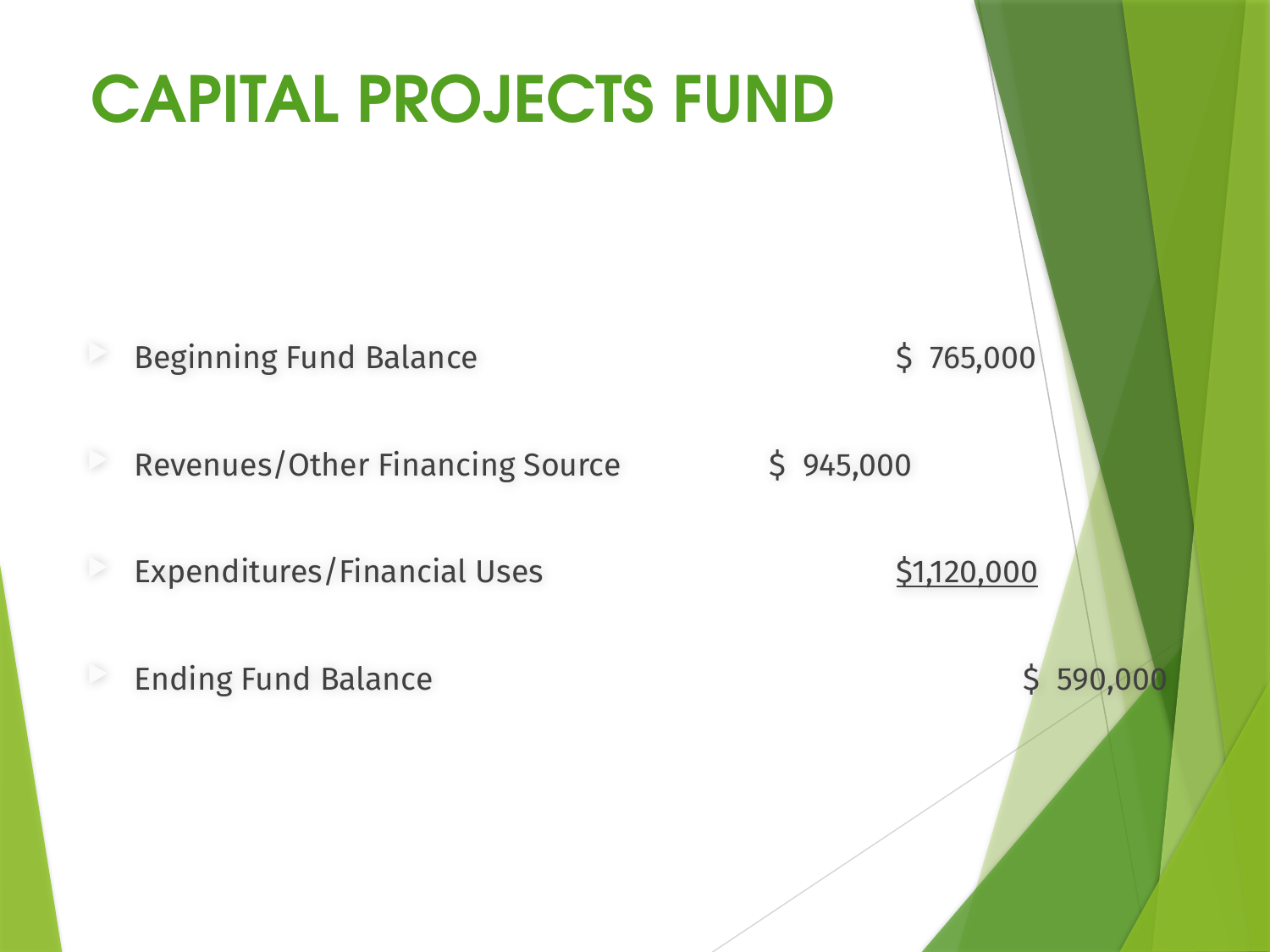

# CAPITAL PROJECTS FUND

Beginning Fund Balance				$  765,000

Revenues/Other Financing Source           	$  945,000

Expenditures/Financial Uses			$1,120,000

Ending Fund Balance					$  590,000